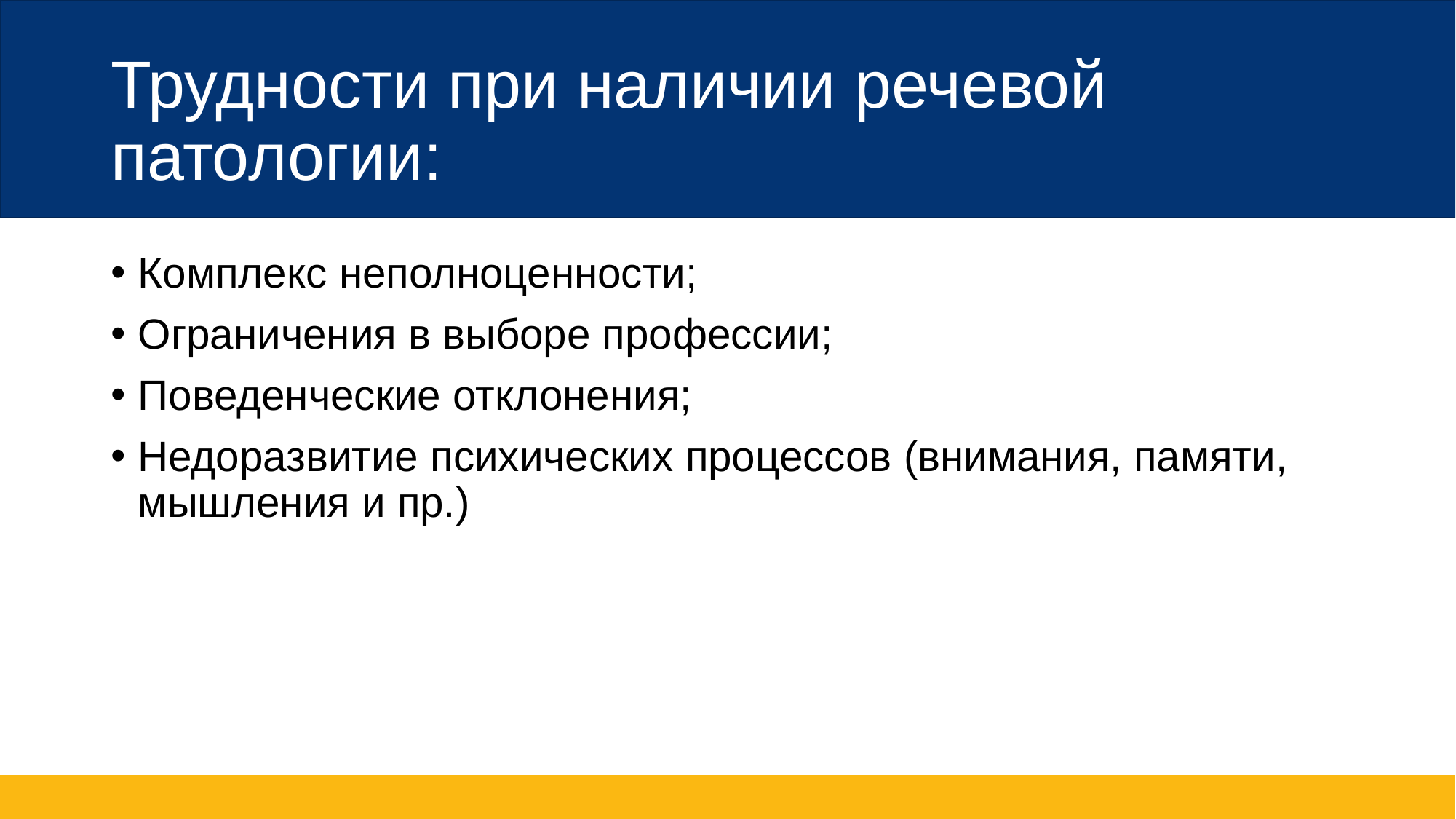

# Трудности при наличии речевой патологии:
Комплекс неполноценности;
Ограничения в выборе профессии;
Поведенческие отклонения;
Недоразвитие психических процессов (внимания, памяти, мышления и пр.)